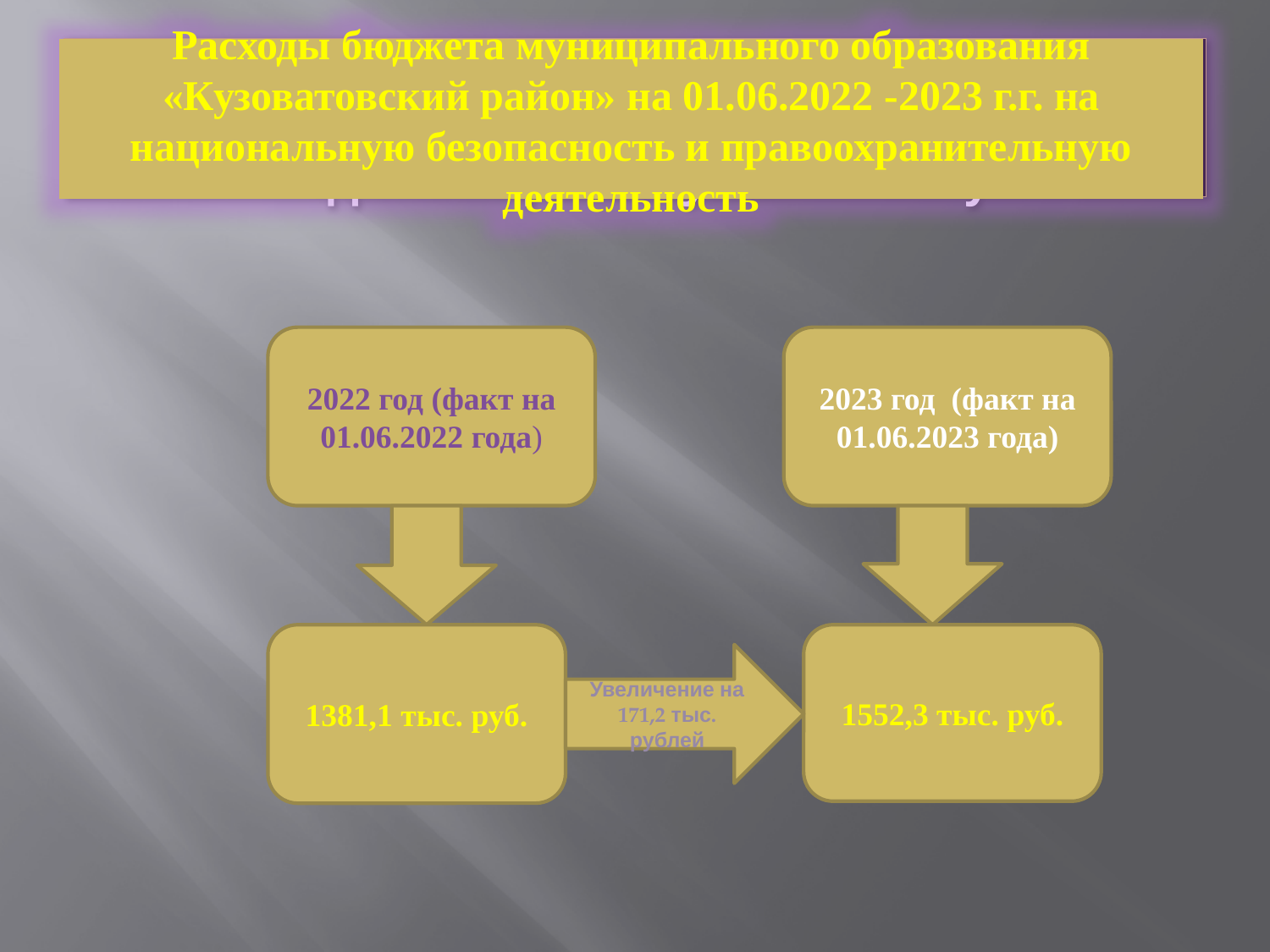

# Расходы бюджета муниципального образования «Кузоватовский район» на 2014 год на социальную политику
Расходы бюджета муниципального образования «Кузоватовский район» на 01.06.2022 -2023 г.г. на национальную безопасность и правоохранительную деятельность
2022 год (факт на 01.06.2022 года)
2023 год  (факт на 01.06.2023 года)

1381,1 тыс. руб.
1552,3 тыс. руб.
Увеличение на 171,2 тыс. рублей